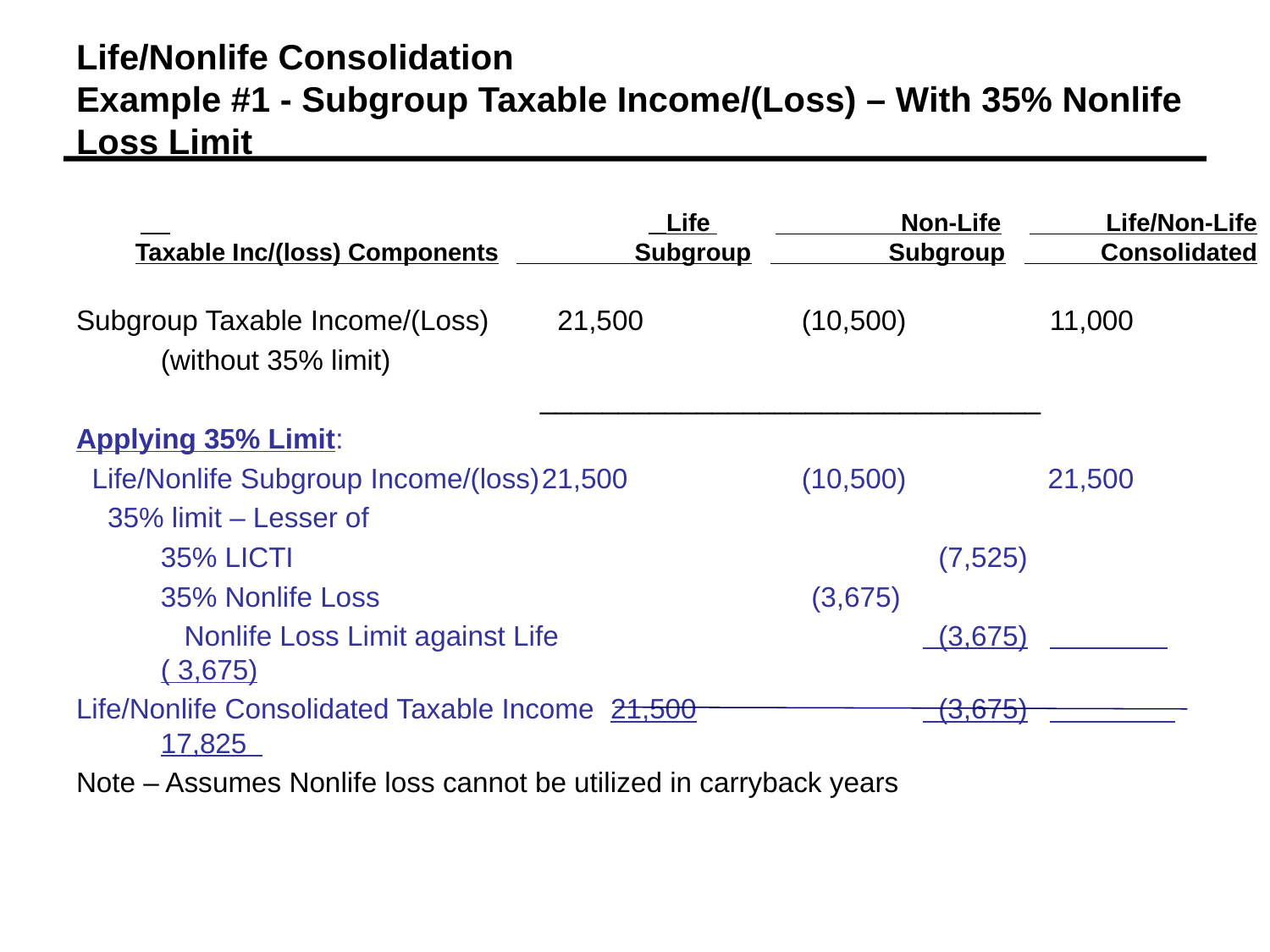

# Life/Nonlife Consolidation Example #1 - Subgroup Taxable Income/(Loss) – With 35% Nonlife Loss Limit
     				   Life 	                  Non-Life	           Life/Non-Life
Taxable Inc/(loss) Components	                 Subgroup	                 Subgroup	           Consolidated
Subgroup Taxable Income/(Loss)	  21,500	                 (10,500)		11,000
	(without 35% limit)
			                ________________________________
Applying 35% Limit:
  Life/Nonlife Subgroup Income/(loss)	21,500	                 (10,500)	                21,500
    35% limit – Lesser of
	35% LICTI					  (7,525)
	35% Nonlife Loss				  (3,675)
	   Nonlife Loss Limit against Life	    		  (3,675)	                ( 3,675)
Life/Nonlife Consolidated Taxable Income  21,500		  (3,675)	                 17,825
Note – Assumes Nonlife loss cannot be utilized in carryback years